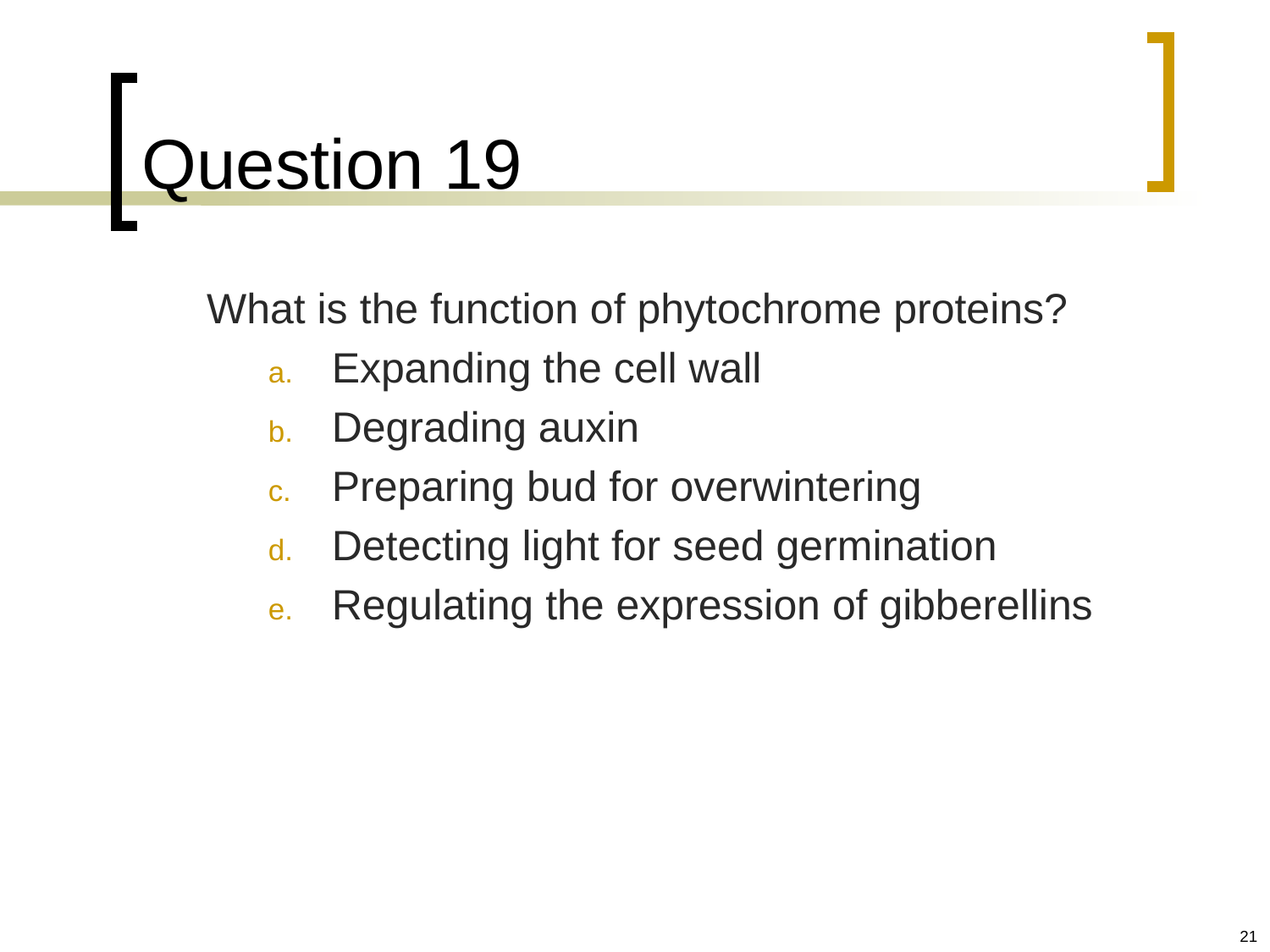

# Question 19
	What is the function of phytochrome proteins?
Expanding the cell wall
Degrading auxin
Preparing bud for overwintering
Detecting light for seed germination
Regulating the expression of gibberellins